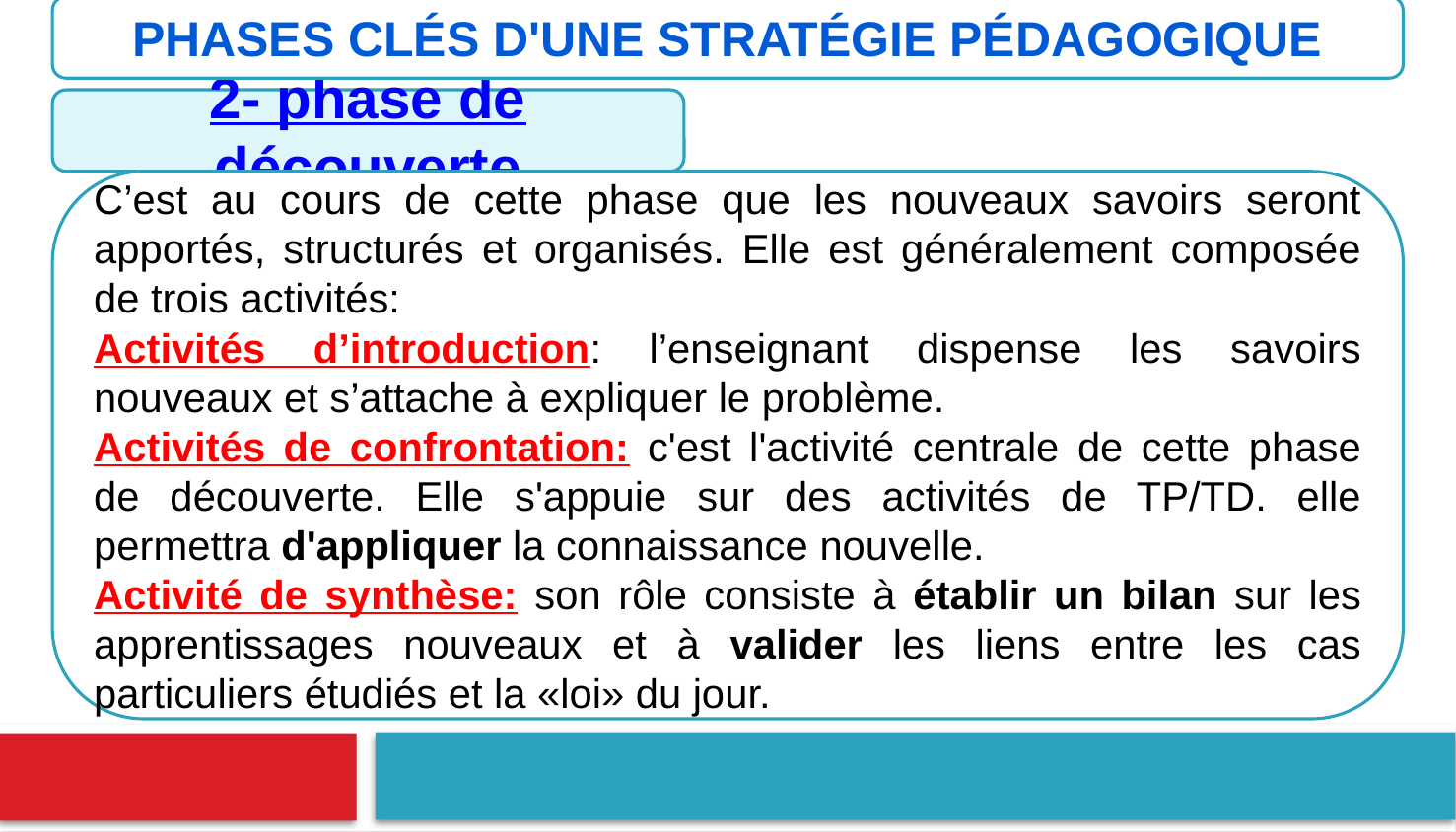

phases clés d'une stratégie pédagogique

2- phase de découverte
C’est au cours de cette phase que les nouveaux savoirs seront apportés, structurés et organisés. Elle est généralement composée de trois activités:
Activités d’introduction: l’enseignant dispense les savoirs nouveaux et s’attache à expliquer le problème.
Activités de confrontation: c'est l'activité centrale de cette phase de découverte. Elle s'appuie sur des activités de TP/TD. elle permettra d'appliquer la connaissance nouvelle.
Activité de synthèse: son rôle consiste à établir un bilan sur les apprentissages nouveaux et à valider les liens entre les cas particuliers étudiés et la «loi» du jour.